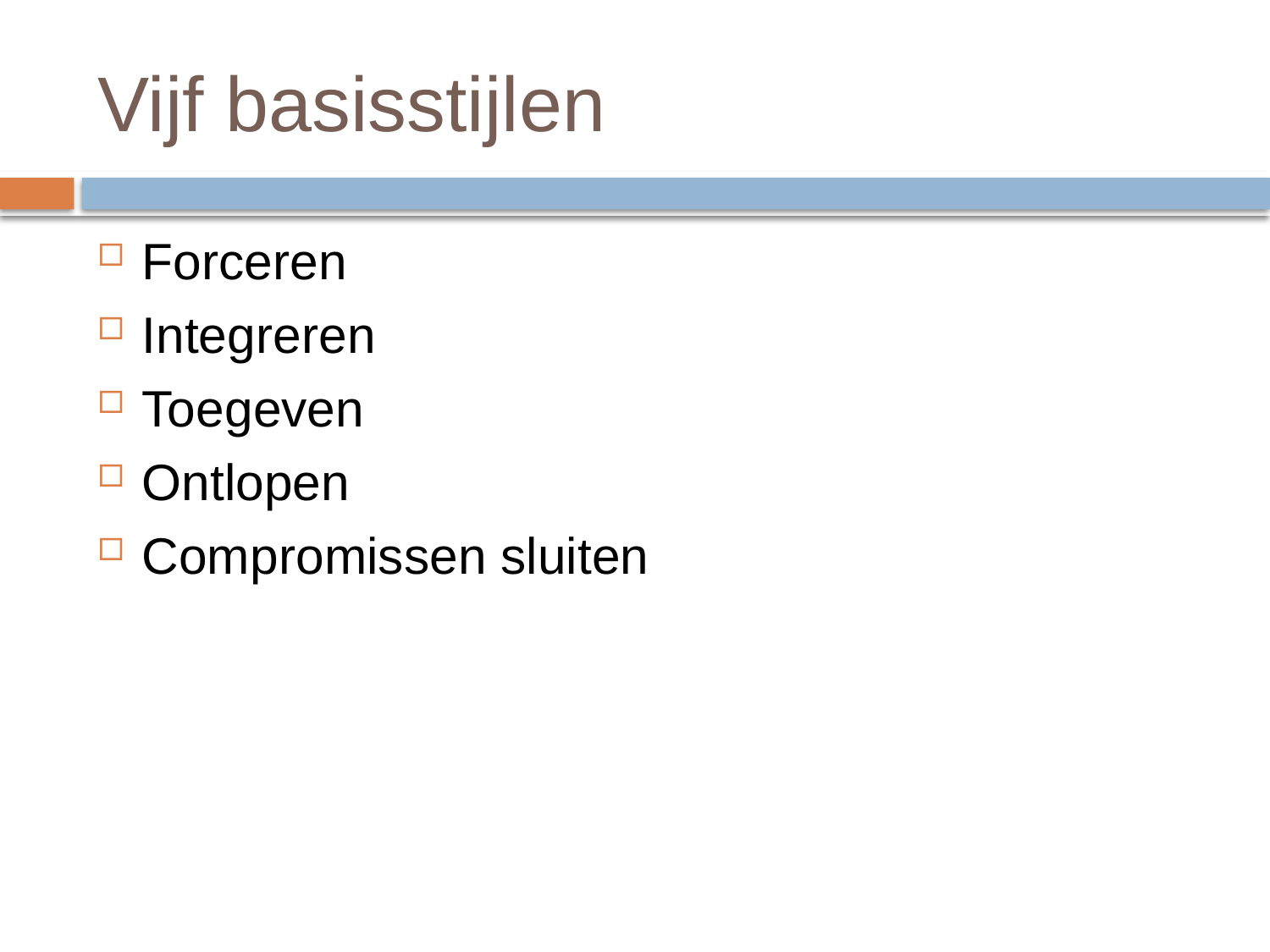

# Vijf basisstijlen
Forceren
Integreren
Toegeven
Ontlopen
Compromissen sluiten